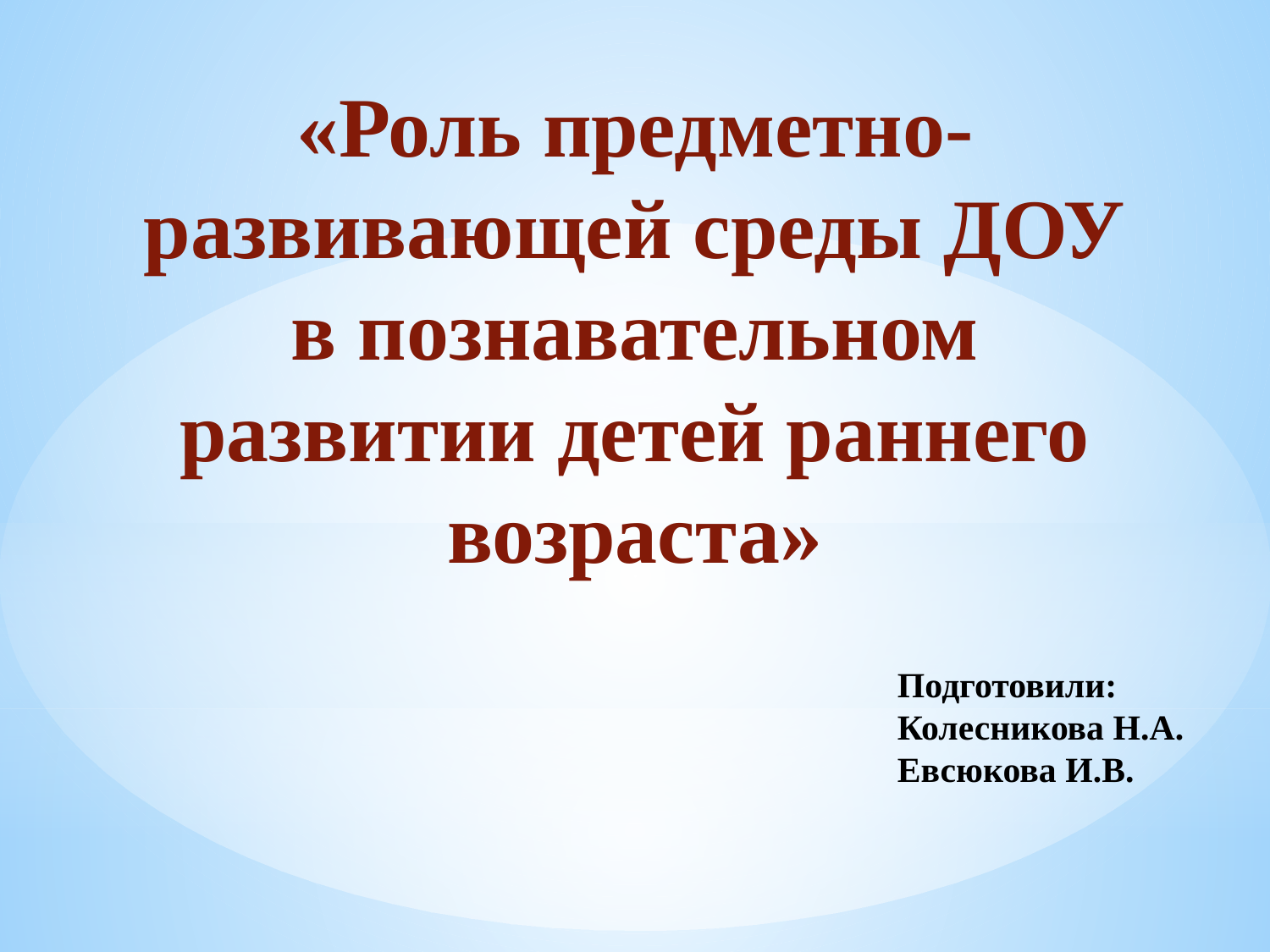

«Роль предметно-развивающей среды ДОУ в познавательном развитии детей раннего возраста»
Подготовили:
Колесникова Н.А.
Евсюкова И.В.